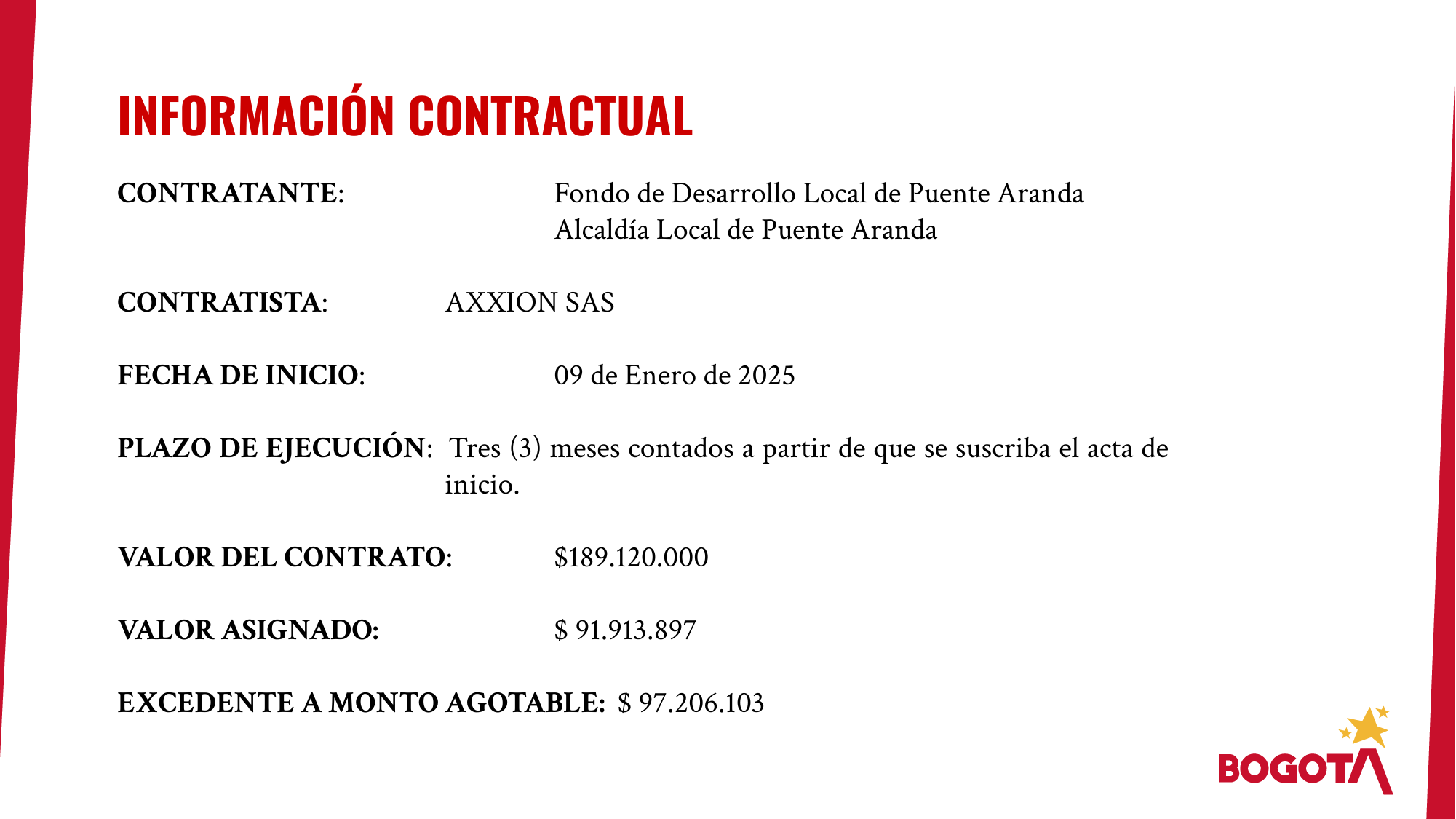

INFORMACIÓN CONTRACTUAL
CONTRATANTE:		Fondo de Desarrollo Local de Puente Aranda
				Alcaldía Local de Puente Aranda

CONTRATISTA:		AXXION SAS

FECHA DE INICIO:		09 de Enero de 2025

PLAZO DE EJECUCIÓN: 	Tres (3) meses contados a partir de que se suscriba el acta de 					inicio.

VALOR DEL CONTRATO:	$189.120.000

VALOR ASIGNADO:		$ 91.913.897

EXCEDENTE A MONTO AGOTABLE:  $ 97.206.103